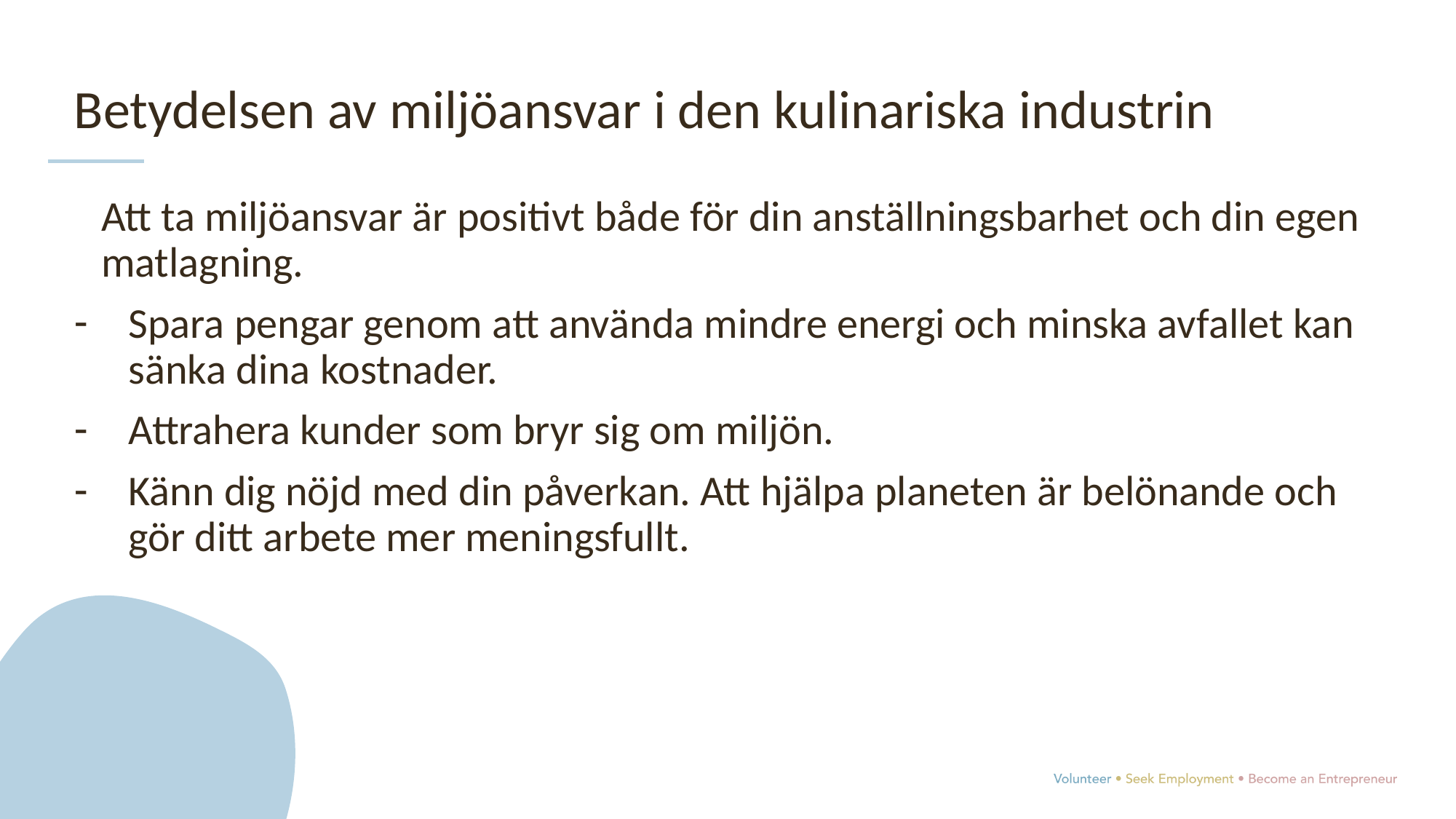

Betydelsen av miljöansvar i den kulinariska industrin

	Att ta miljöansvar är positivt både för din anställningsbarhet och din egen matlagning.
Spara pengar genom att använda mindre energi och minska avfallet kan sänka dina kostnader.
Attrahera kunder som bryr sig om miljön.
Känn dig nöjd med din påverkan. Att hjälpa planeten är belönande och gör ditt arbete mer meningsfullt.